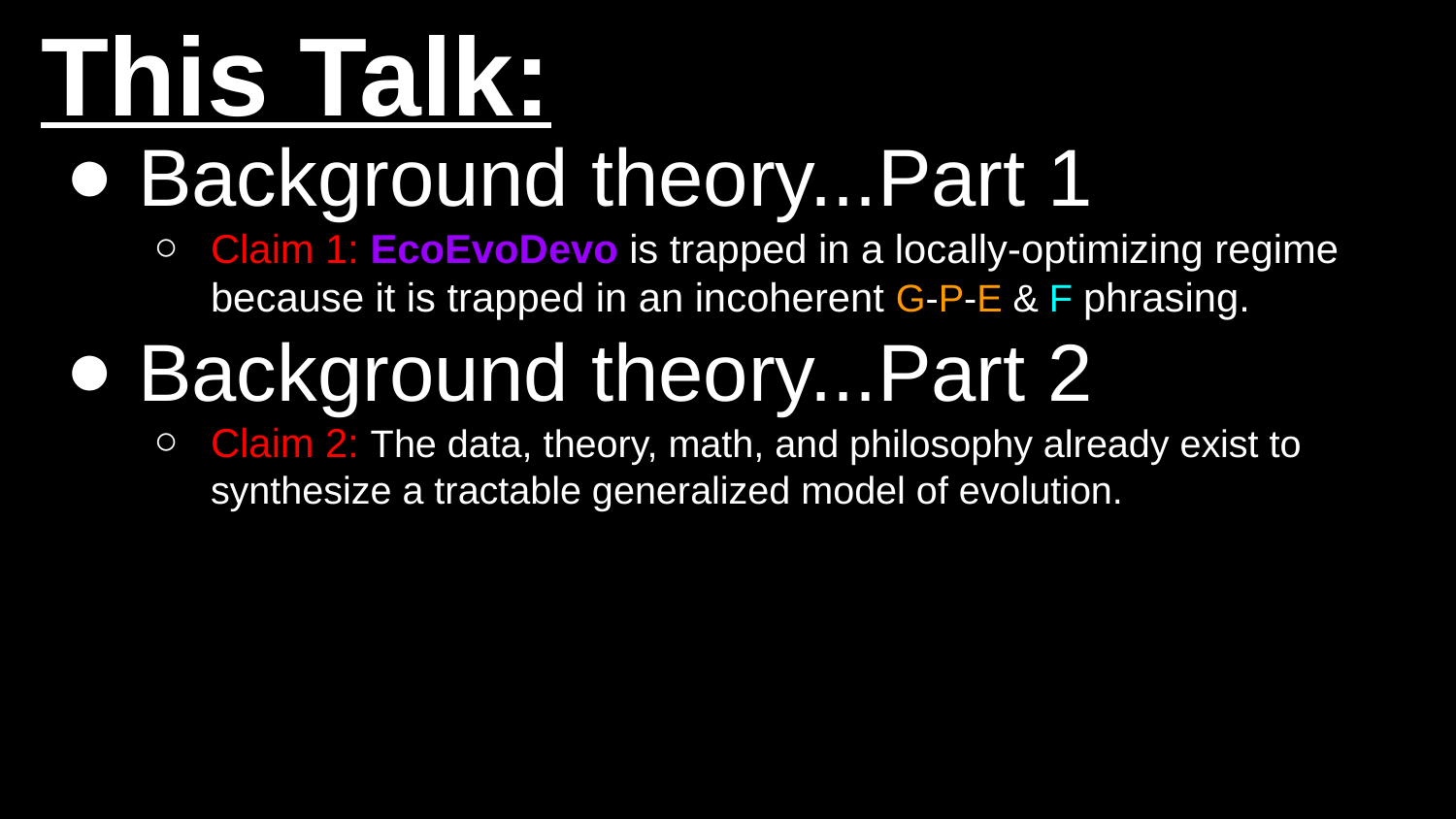

This Talk:
Background theory...Part 1
Claim 1: EcoEvoDevo is trapped in a locally-optimizing regime because it is trapped in an incoherent G-P-E & F phrasing.
Background theory...Part 2
Claim 2: The data, theory, math, and philosophy already exist to synthesize a tractable generalized model of evolution.